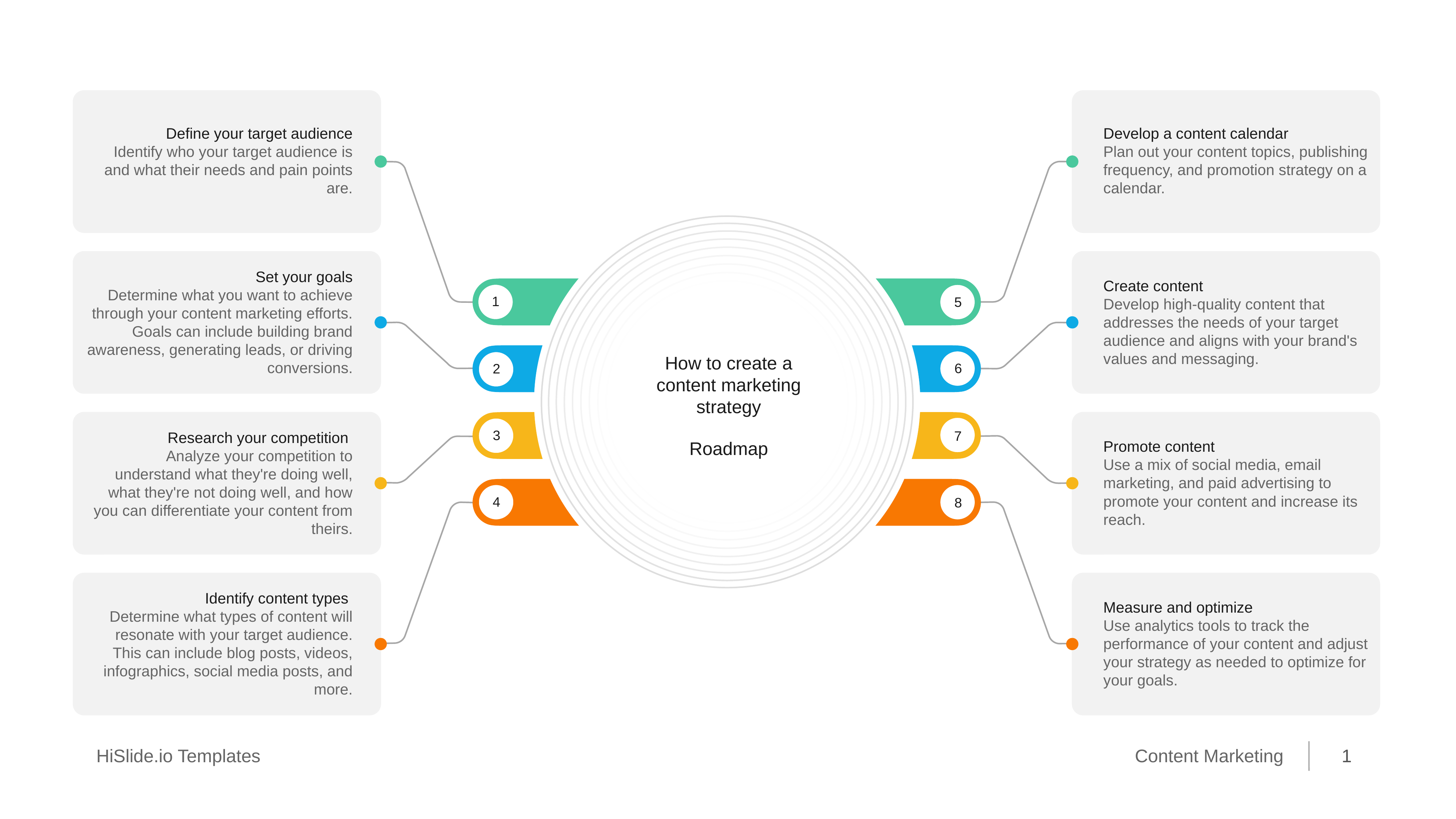

Define your target audience
Identify who your target audience is and what their needs and pain points are.
Develop a content calendar
Plan out your content topics, publishing frequency, and promotion strategy on a calendar.

Set your goals
Determine what you want to achieve through your content marketing efforts. Goals can include building brand awareness, generating leads, or driving conversions.
Create content
Develop high-quality content that addresses the needs of your target audience and aligns with your brand's values and messaging.
1
5

How to create a content marketing strategy
6
2

3
7
Research your competition
Analyze your competition to understand what they're doing well, what they're not doing well, and how you can differentiate your content from theirs.
Promote content
Use a mix of social media, email marketing, and paid advertising to promote your content and increase its reach.
Roadmap

4
8

Identify content types
Determine what types of content will resonate with your target audience. This can include blog posts, videos, infographics, social media posts, and more.
Measure and optimize
Use analytics tools to track the performance of your content and adjust your strategy as needed to optimize for your goals.

1